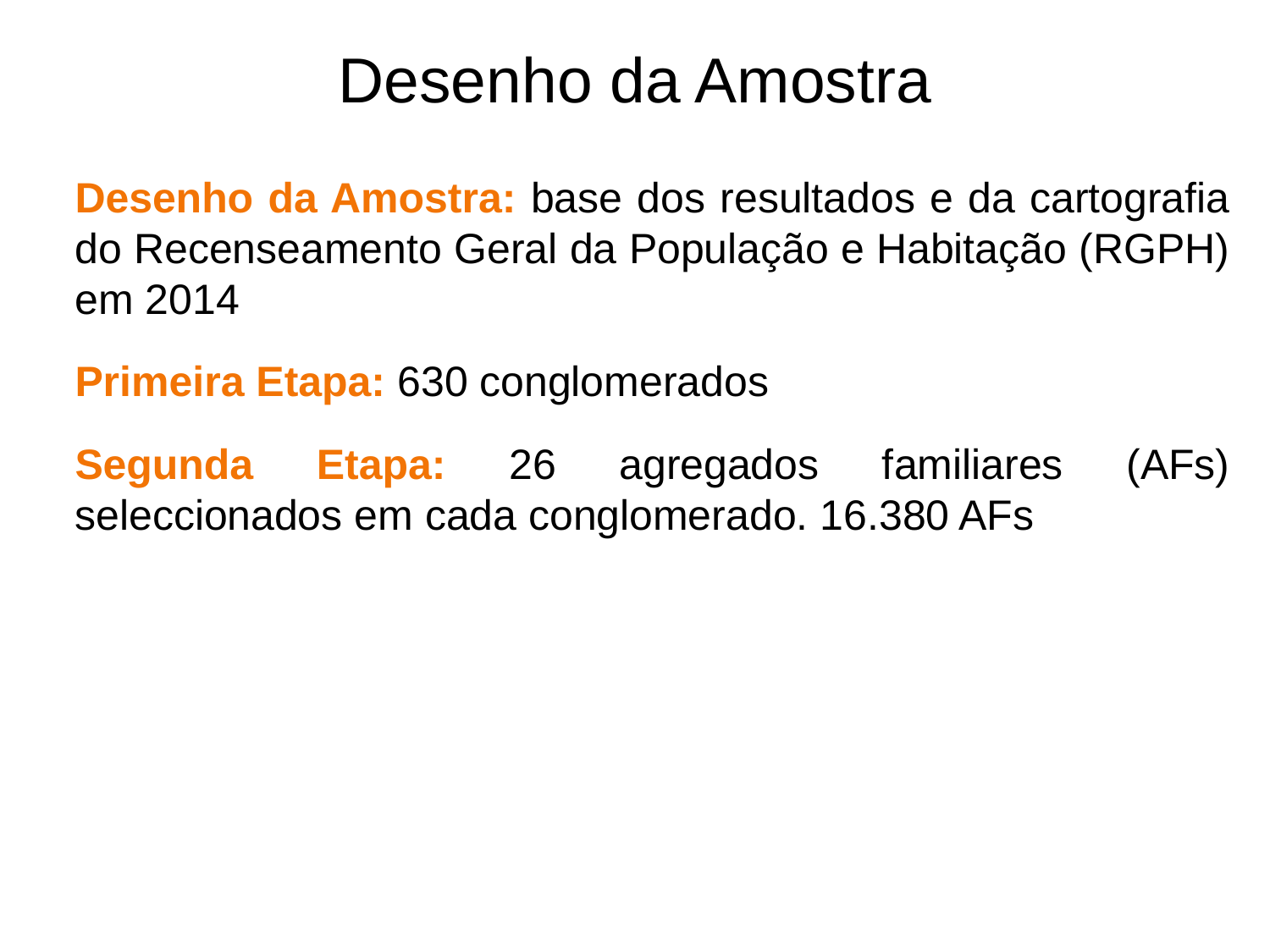

# Desenho da Amostra
Desenho da Amostra: base dos resultados e da cartografia do Recenseamento Geral da População e Habitação (RGPH) em 2014
Primeira Etapa: 630 conglomerados
Segunda Etapa: 26 agregados familiares (AFs) seleccionados em cada conglomerado. 16.380 AFs